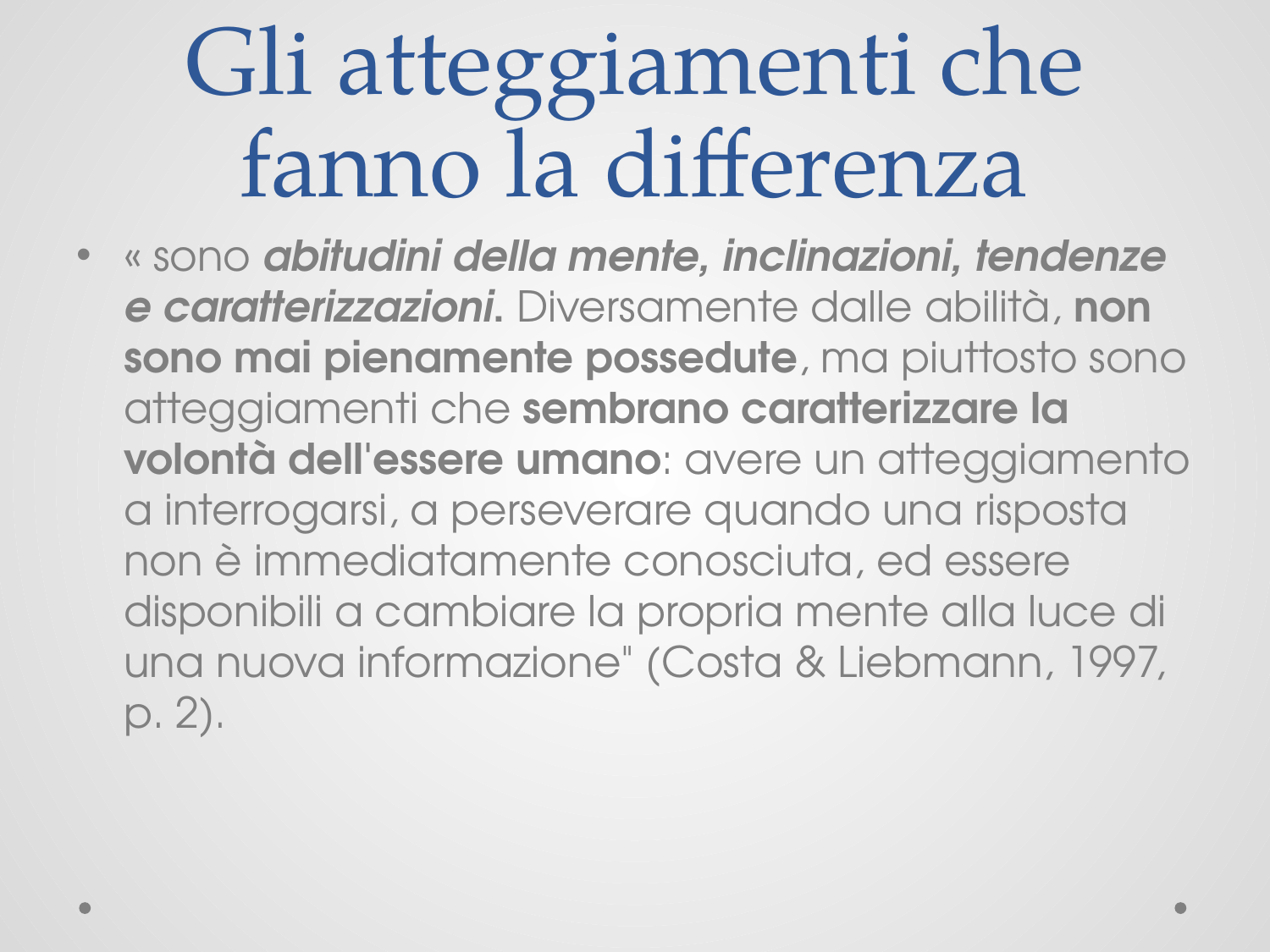

# Gli atteggiamenti che fanno la differenza
« sono abitudini della mente, inclinazioni, tendenze e caratterizzazioni. Diversamente dalle abilità, non sono mai pienamente possedute, ma piuttosto sono atteggiamenti che sembrano caratterizzare la volontà dell'essere umano: avere un atteggiamento a interrogarsi, a perseverare quando una risposta non è immediatamente conosciuta, ed essere disponibili a cambiare la propria mente alla luce di una nuova informazione" (Costa & Liebmann, 1997, p. 2).